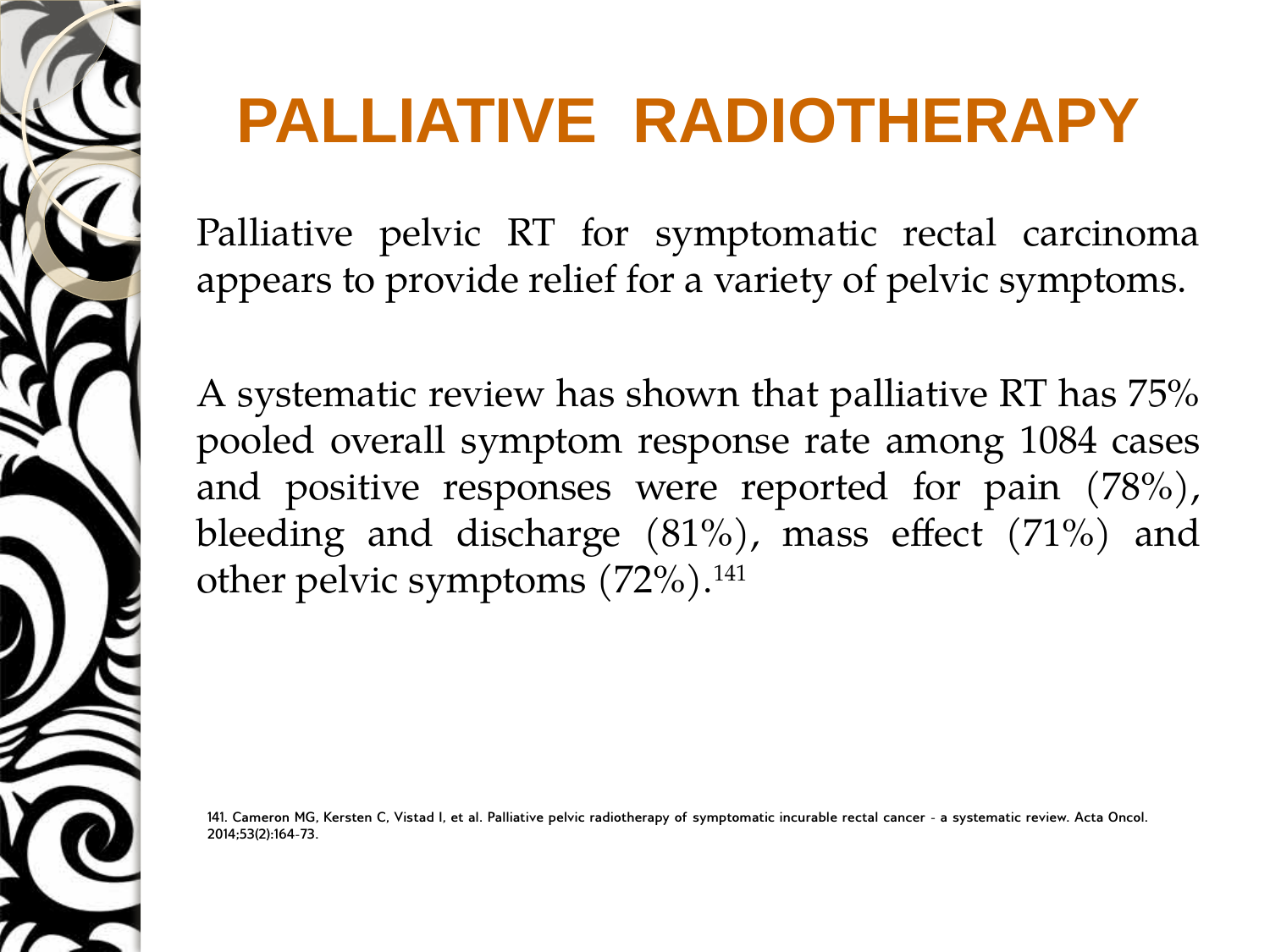

# PALLIATIVE  RADIOTHERAPY
Palliative pelvic RT for symptomatic rectal carcinoma appears to provide relief for a variety of pelvic symptoms.

A systematic review has shown that palliative RT has 75% pooled overall symptom response rate among 1084 cases and positive responses were reported for pain (78%), bleeding and discharge (81%), mass effect (71%) and other pelvic symptoms (72%).141

141. Cameron MG, Kersten C, Vistad I, et al. Palliative pelvic radiotherapy of symptomatic incurable rectal cancer - a systematic review. Acta Oncol.
2014;53(2):164-73.